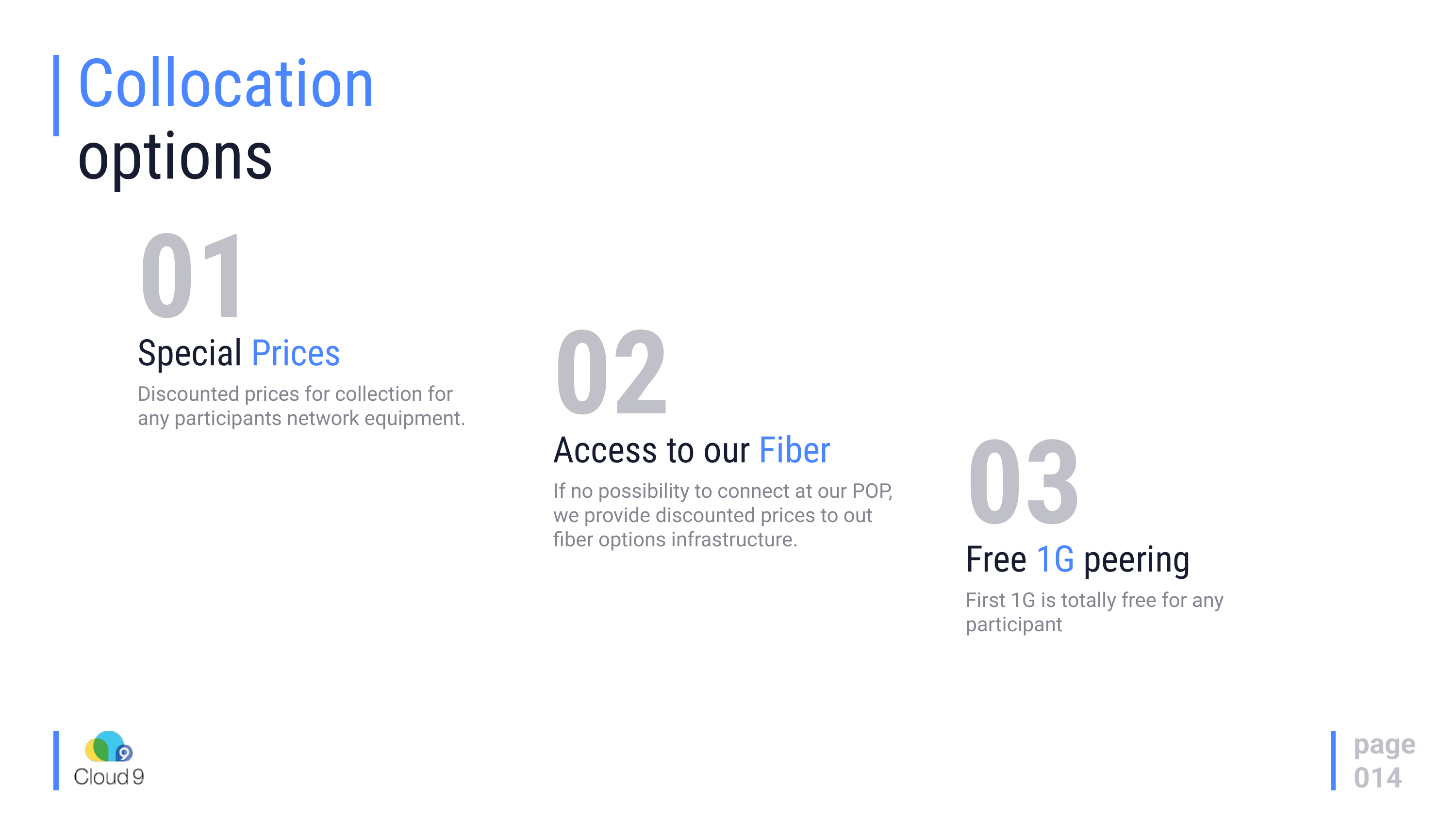

# Collocation options
01
Special Prices
Discounted prices for collection for any participants network equipment.
02
Access to our Fiber
If no possibility to connect at our POP, we provide discounted prices to out fiber options infrastructure.
03
Free 1G peering
First 1G is totally free for any participant
page
014